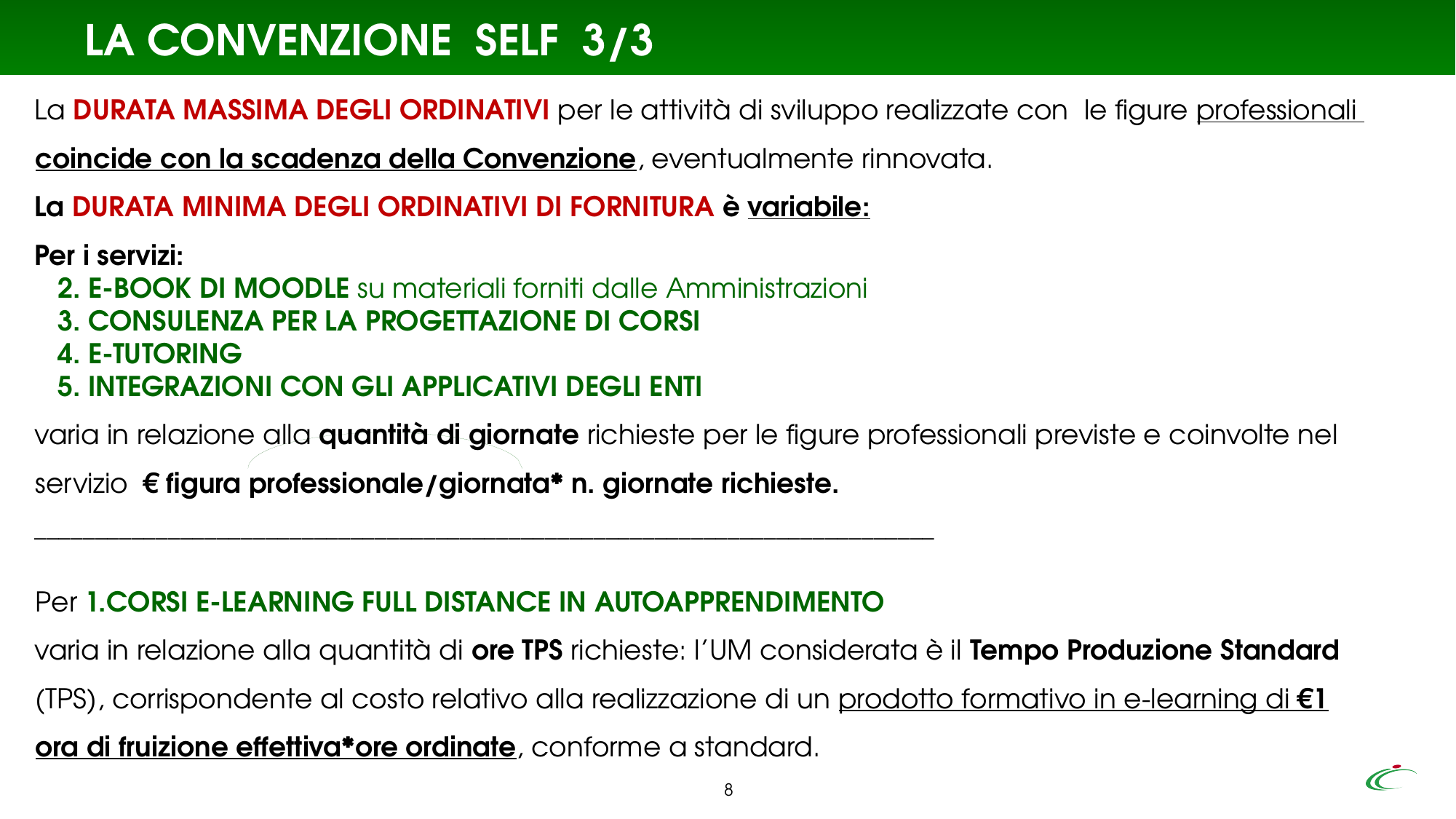

# LA CONVENZIONE  SELF  3/3
La DURATA MASSIMA DEGLI ORDINATIVI per le attività di sviluppo realizzate con  le figure professionali  coincide con la scadenza della Convenzione, eventualmente rinnovata.
La DURATA MINIMA DEGLI ORDINATIVI DI FORNITURA è variabile:
Per i servizi:
   2. E-BOOK DI MOODLE su materiali forniti dalle Amministrazioni
   3. CONSULENZA PER LA PROGETTAZIONE DI CORSI
   4. E-TUTORING
   5. INTEGRAZIONI CON GLI APPLICATIVI DEGLI ENTI
varia in relazione alla quantità di giornate richieste per le figure professionali previste e coinvolte nel servizio  € figura professionale/giornata* n. giornate richieste.
__________________________________________________________________________
Per 1.CORSI E-LEARNING FULL DISTANCE IN AUTOAPPRENDIMENTO
varia in relazione alla quantità di ore TPS richieste: l’UM considerata è il Tempo Produzione Standard (TPS), corrispondente al costo relativo alla realizzazione di un prodotto formativo in e-learning di €1 ora di fruizione effettiva*ore ordinate, conforme a standard.